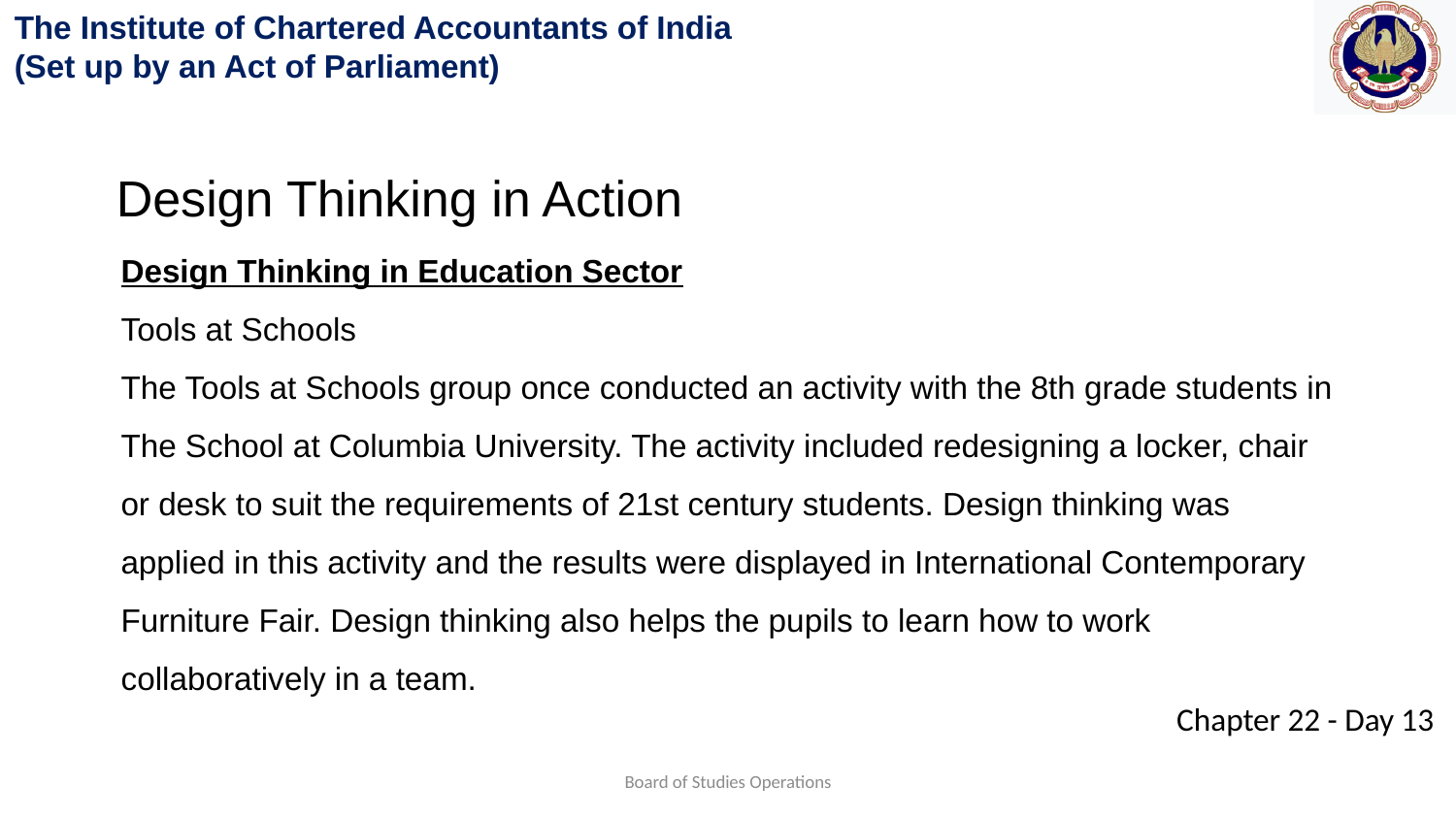

Design Thinking in Action
Design Thinking in Education Sector
Tools at Schools
The Tools at Schools group once conducted an activity with the 8th grade students in The School at Columbia University. The activity included redesigning a locker, chair or desk to suit the requirements of 21st century students. Design thinking was applied in this activity and the results were displayed in International Contemporary Furniture Fair. Design thinking also helps the pupils to learn how to work collaboratively in a team.
Board of Studies Operations